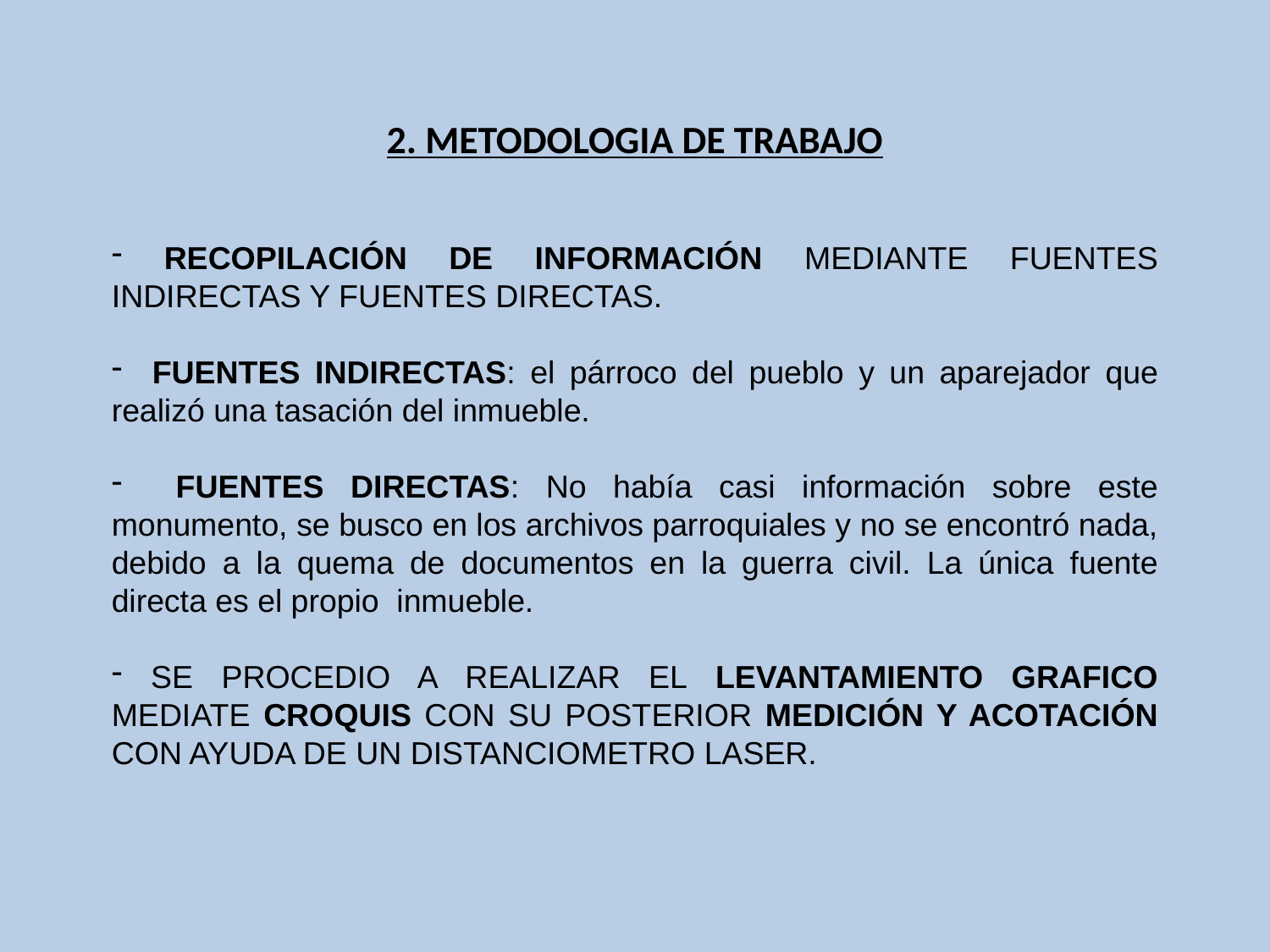

2. METODOLOGIA DE TRABAJO

 RECOPILACIÓN DE INFORMACIÓN MEDIANTE FUENTES INDIRECTAS Y FUENTES DIRECTAS.

  FUENTES INDIRECTAS: el párroco del pueblo y un aparejador que realizó una tasación del inmueble.

  FUENTES DIRECTAS: No había casi información sobre este monumento, se busco en los archivos parroquiales y no se encontró nada, debido a la quema de documentos en la guerra civil. La única fuente directa es el propio  inmueble.

 SE PROCEDIO A REALIZAR EL LEVANTAMIENTO GRAFICO MEDIATE CROQUIS CON SU POSTERIOR MEDICIÓN Y ACOTACIÓN CON AYUDA DE UN DISTANCIOMETRO LASER.